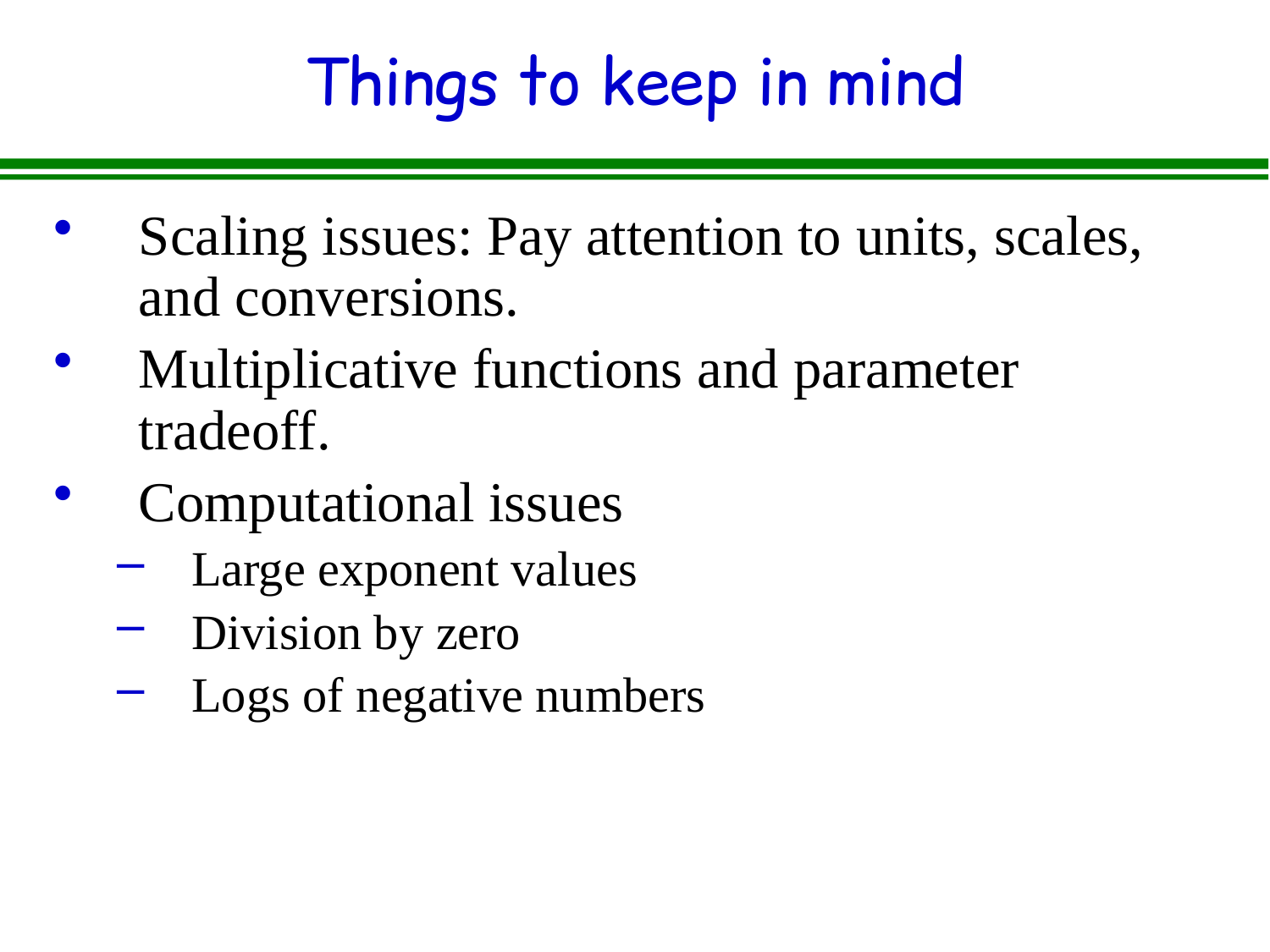

# Things to keep in mind
Scaling issues: Pay attention to units, scales, and conversions.
Multiplicative functions and parameter tradeoff.
Computational issues
Large exponent values
Division by zero
Logs of negative numbers